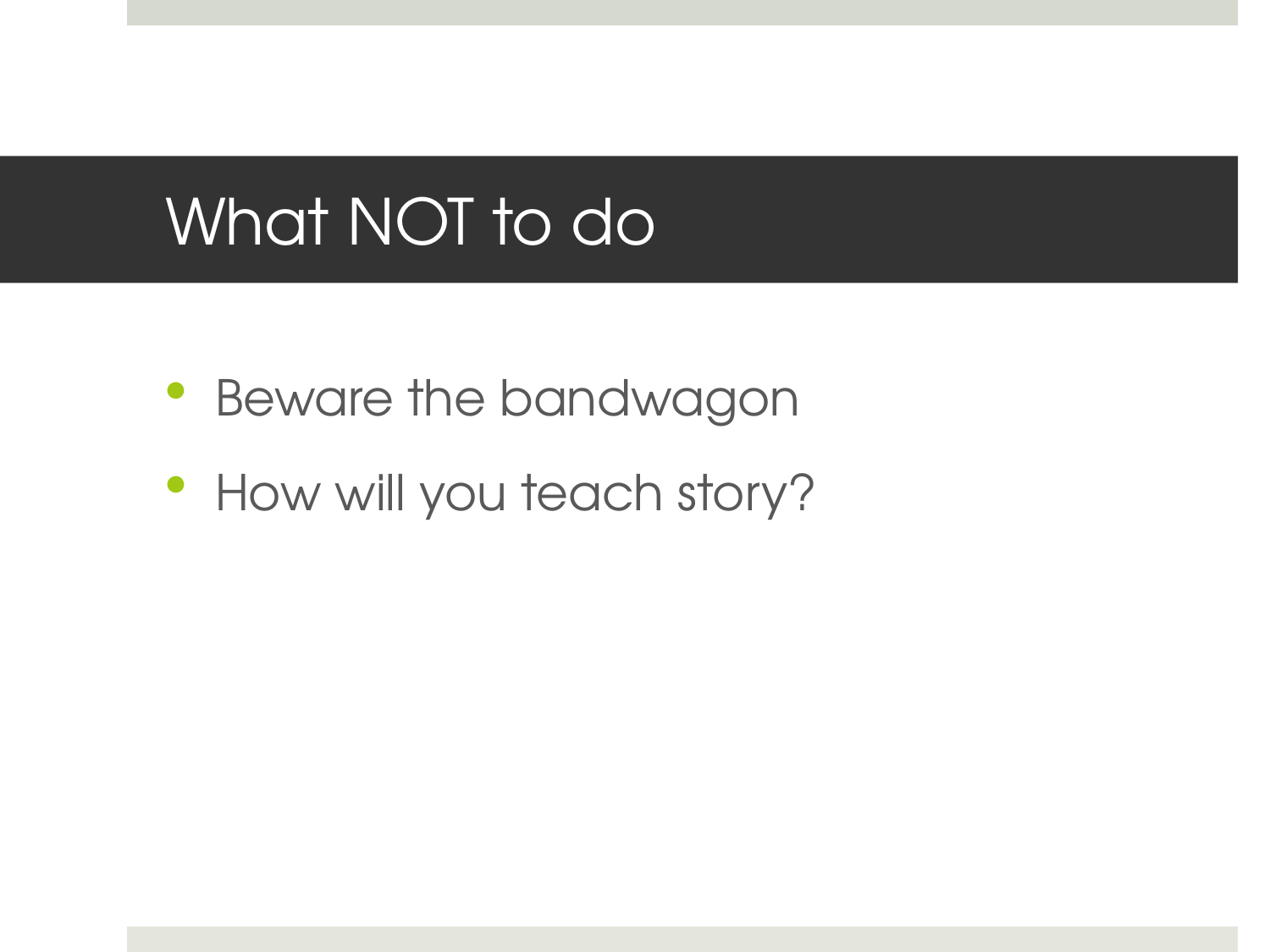

# What NOT to do
Beware the bandwagon
How will you teach story?